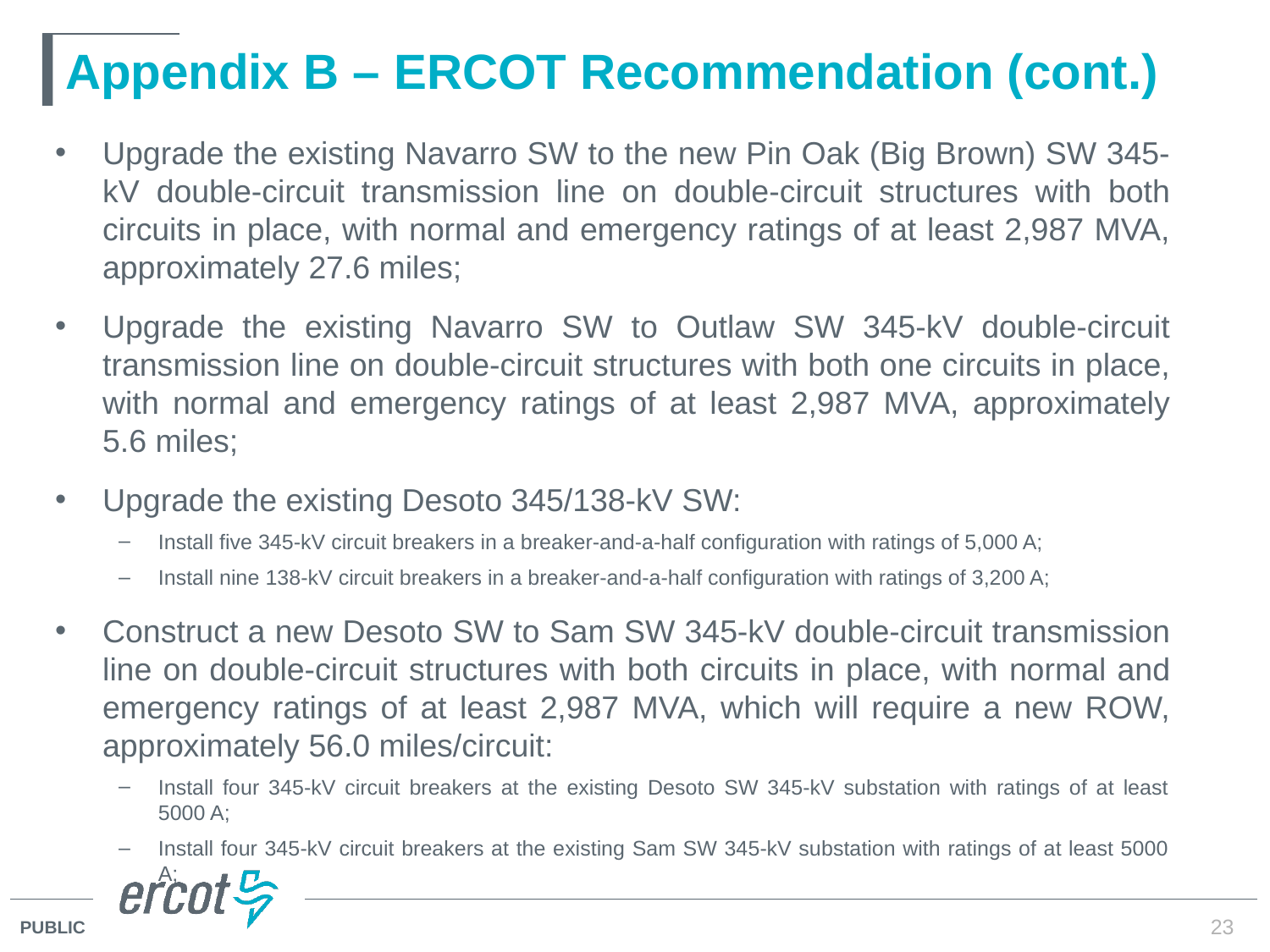

# Appendix B – ERCOT Recommendation (cont.)
Upgrade the existing Navarro SW to the new Pin Oak (Big Brown) SW 345-kV double-circuit transmission line on double-circuit structures with both circuits in place, with normal and emergency ratings of at least 2,987 MVA, approximately 27.6 miles;
Upgrade the existing Navarro SW to Outlaw SW 345-kV double-circuit transmission line on double-circuit structures with both one circuits in place, with normal and emergency ratings of at least 2,987 MVA, approximately 5.6 miles;
Upgrade the existing Desoto 345/138-kV SW:
Install five 345-kV circuit breakers in a breaker-and-a-half configuration with ratings of 5,000 A;
Install nine 138-kV circuit breakers in a breaker-and-a-half configuration with ratings of 3,200 A;
Construct a new Desoto SW to Sam SW 345-kV double-circuit transmission line on double-circuit structures with both circuits in place, with normal and emergency ratings of at least 2,987 MVA, which will require a new ROW, approximately 56.0 miles/circuit:
Install four 345-kV circuit breakers at the existing Desoto SW 345-kV substation with ratings of at least 5000 A;
Install four 345-kV circuit breakers at the existing Sam SW 345-kV substation with ratings of at least 5000 A;
23